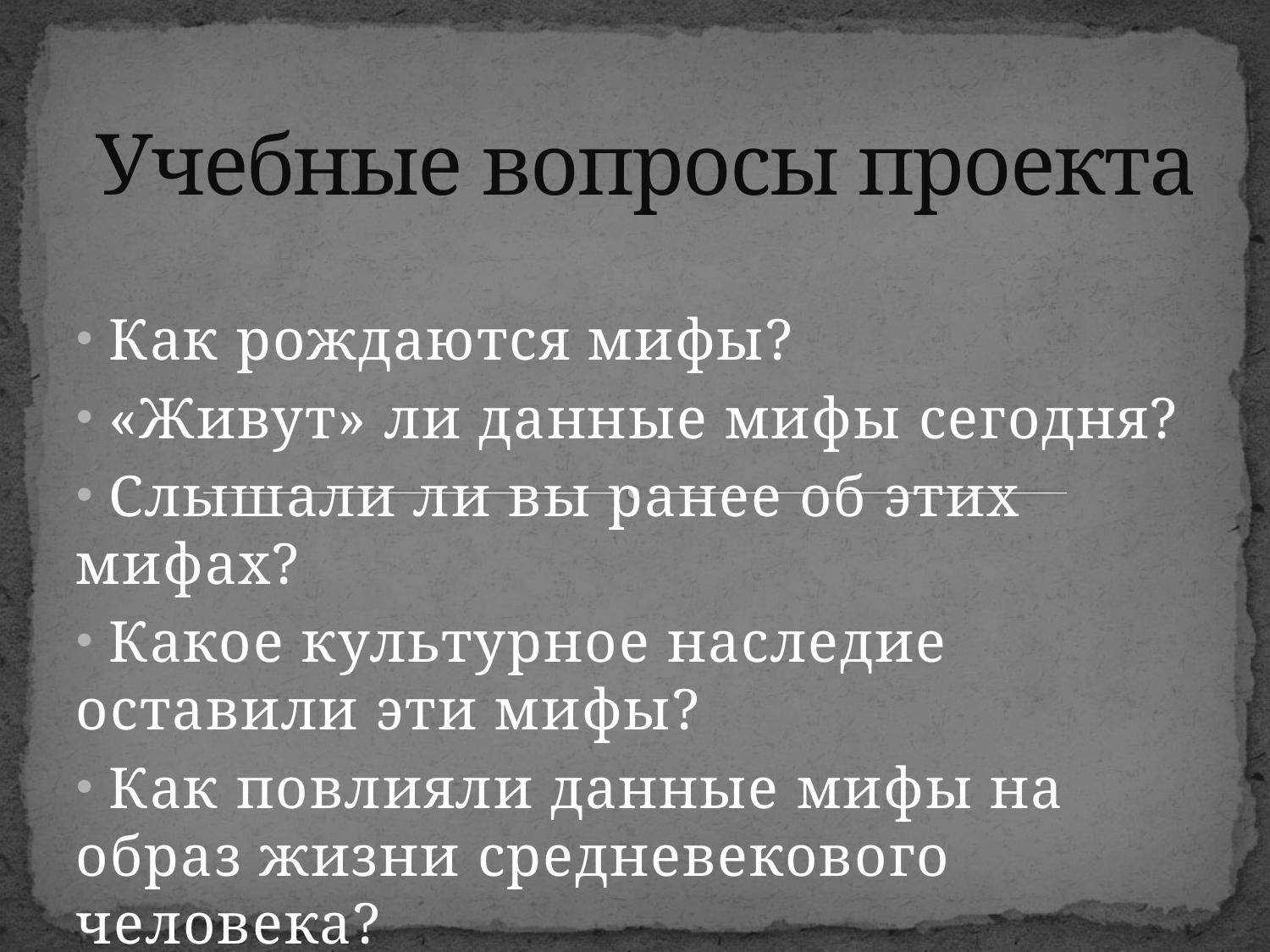

# Учебные вопросы проекта
 Как рождаются мифы?
 «Живут» ли данные мифы сегодня?
 Слышали ли вы ранее об этих мифах?
 Какое культурное наследие оставили эти мифы?
 Как повлияли данные мифы на образ жизни средневекового человека?